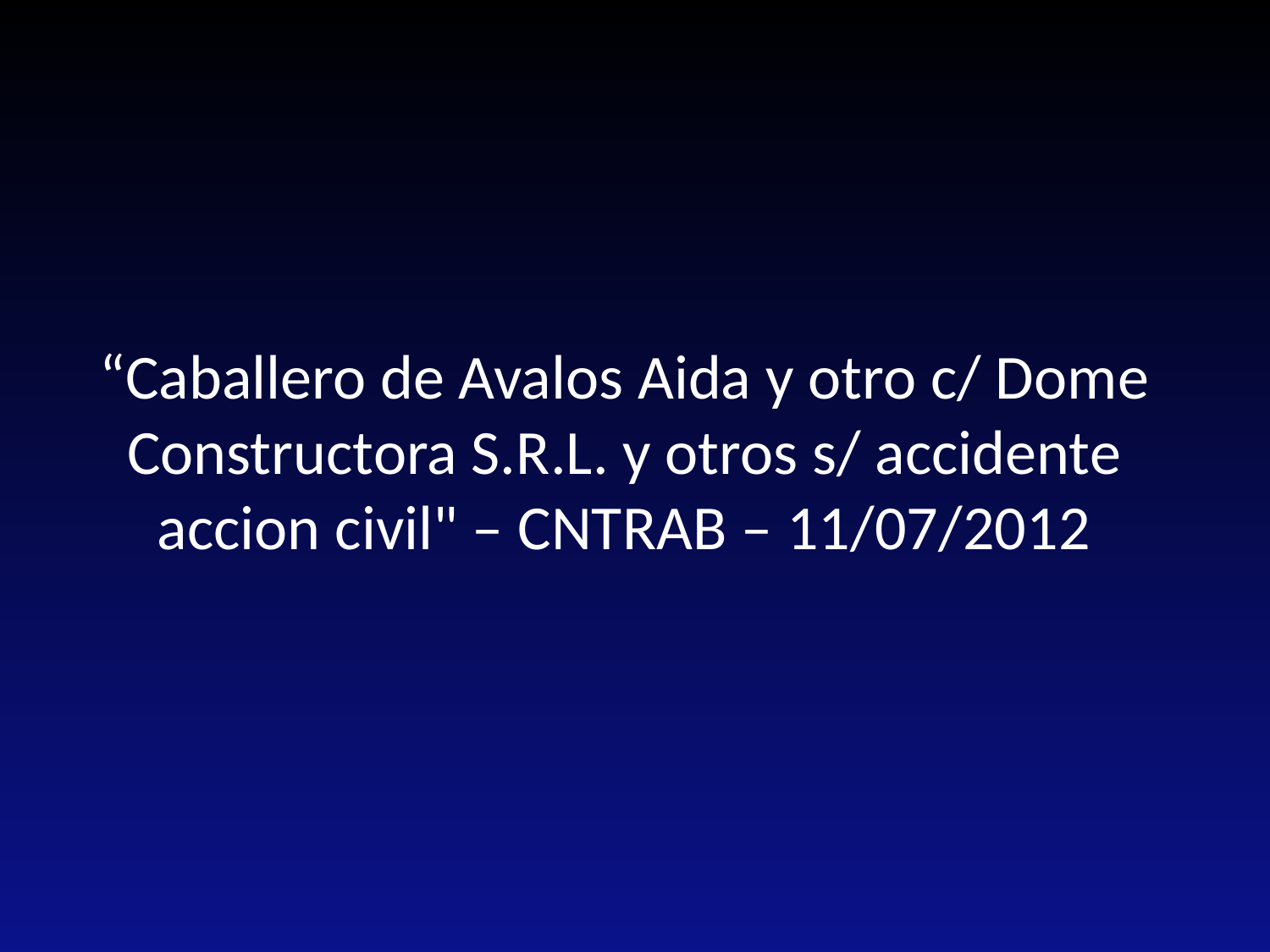

# “Caballero de Avalos Aida y otro c/ Dome Constructora S.R.L. y otros s/ accidente accion civil" – CNTRAB – 11/07/2012